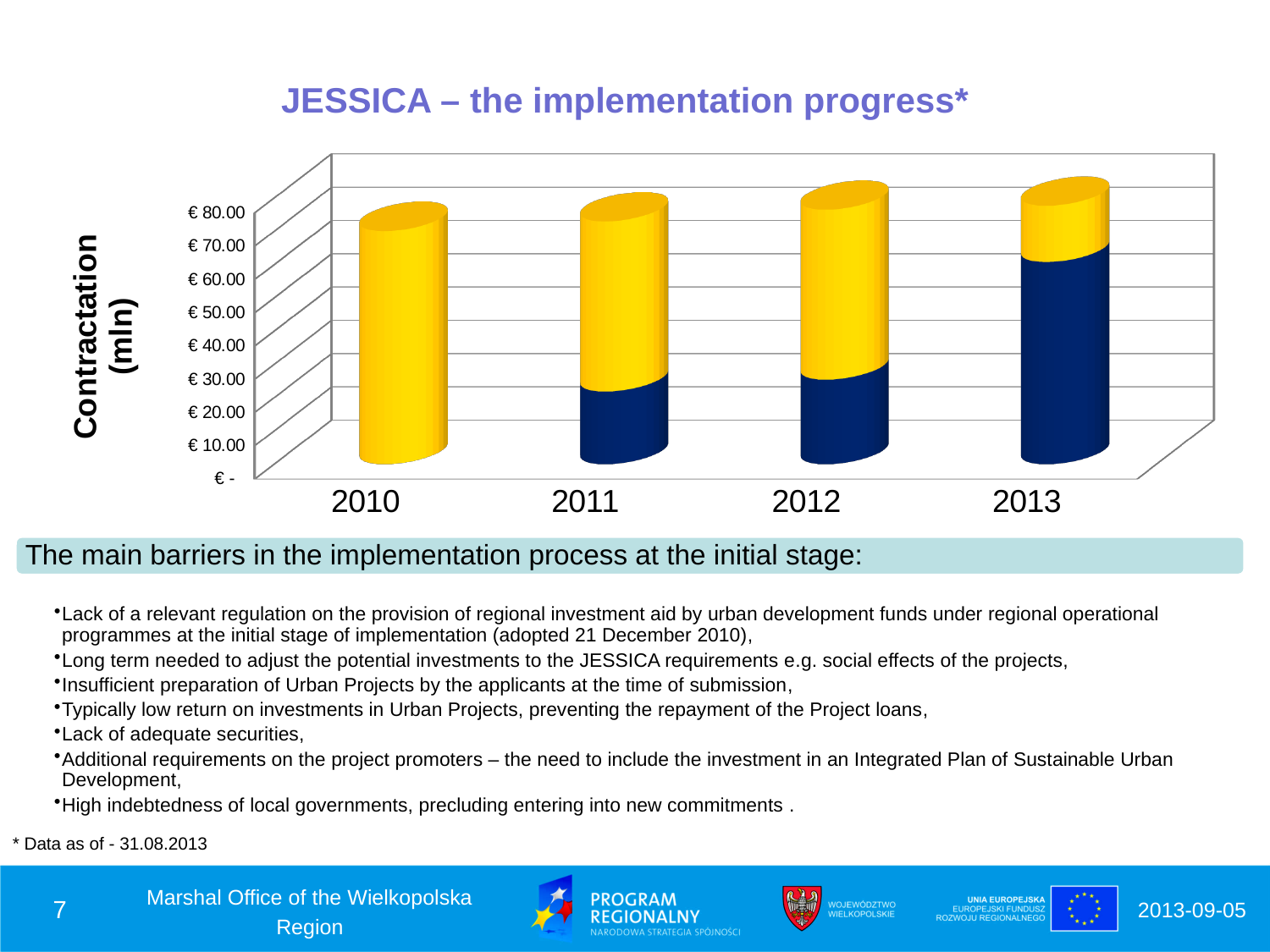

# JESSICA – the implementation progress*

[unsupported chart]

The main barriers in the implementation process at the initial stage:

Lack of a relevant regulation on the provision of regional investment aid by urban development funds under regional operational programmes at the initial stage of implementation (adopted 21 December 2010),
Long term needed to adjust the potential investments to the JESSICA requirements e.g. social effects of the projects,
Insufficient preparation of Urban Projects by the applicants at the time of submission,
Typically low return on investments in Urban Projects, preventing the repayment of the Project loans,
Lack of adequate securities,
Additional requirements on the project promoters – the need to include the investment in an Integrated Plan of Sustainable Urban Development,
High indebtedness of local governments, precluding entering into new commitments .

* Data as of - 31.08.2013
7
Marshal Office of the Wielkopolska Region
2013-09-05